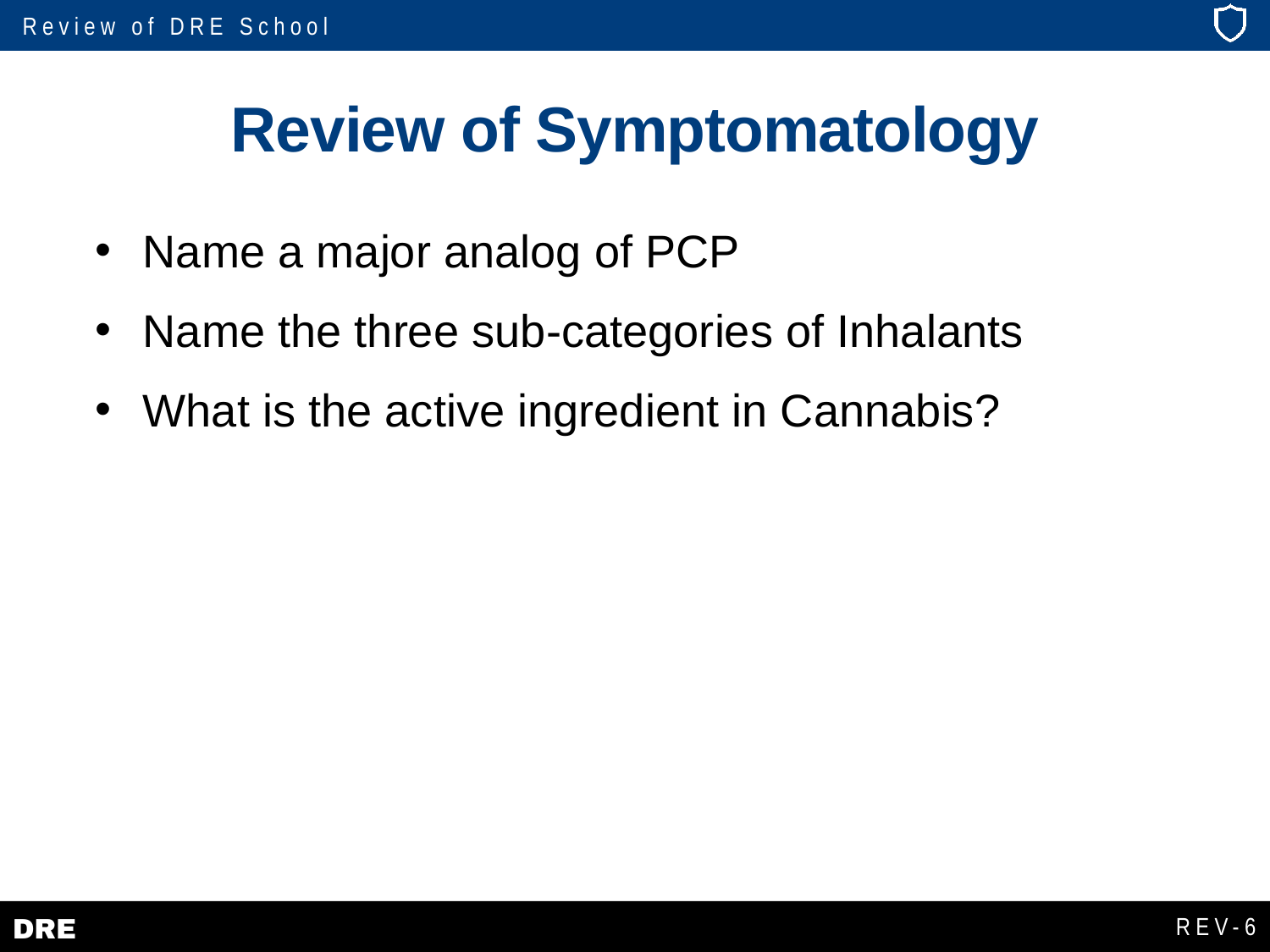

# Review of Symptomatology
Name a major analog of PCP
Name the three sub-categories of Inhalants
What is the active ingredient in Cannabis?

REV-6